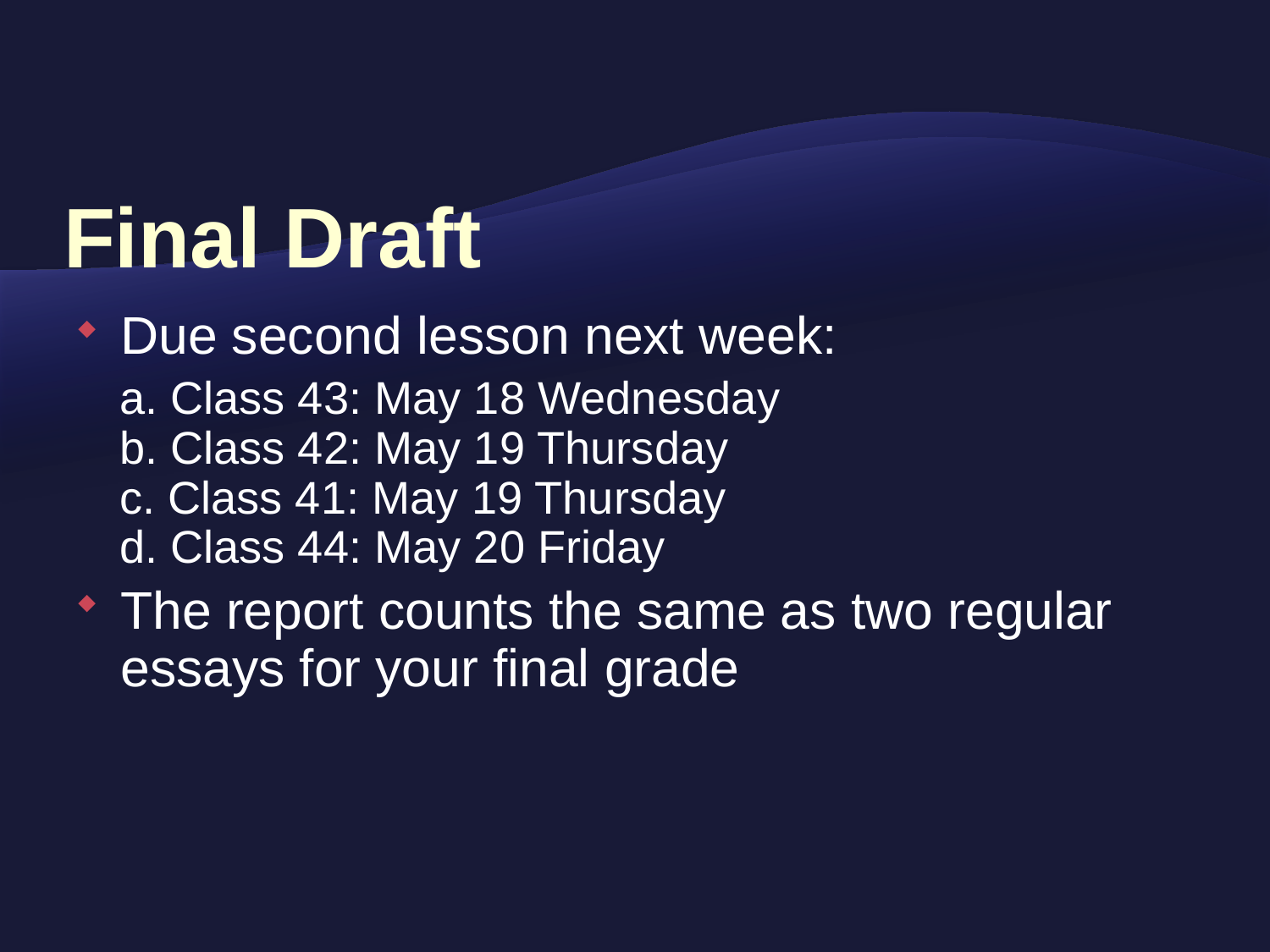

# Final Draft
Due second lesson next week:
a. Class 43: May 18 Wednesday
b. Class 42: May 19 Thursday
c. Class 41: May 19 Thursday
d. Class 44: May 20 Friday
The report counts the same as two regular essays for your final grade